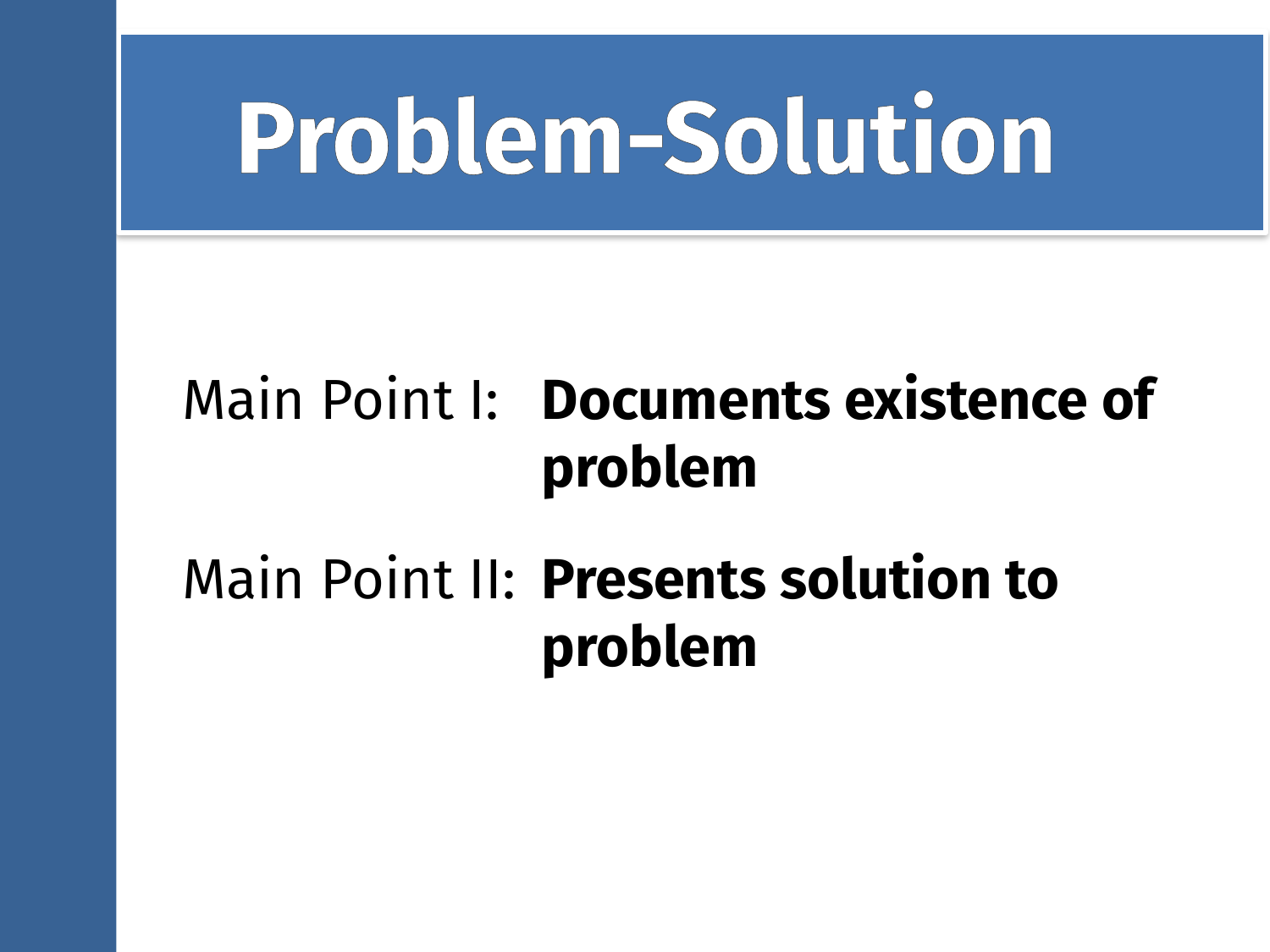

# Problem-Solution
| Main Point I: | Documents existence of problem |
| --- | --- |
| Main Point II: | Presents solution to problem |